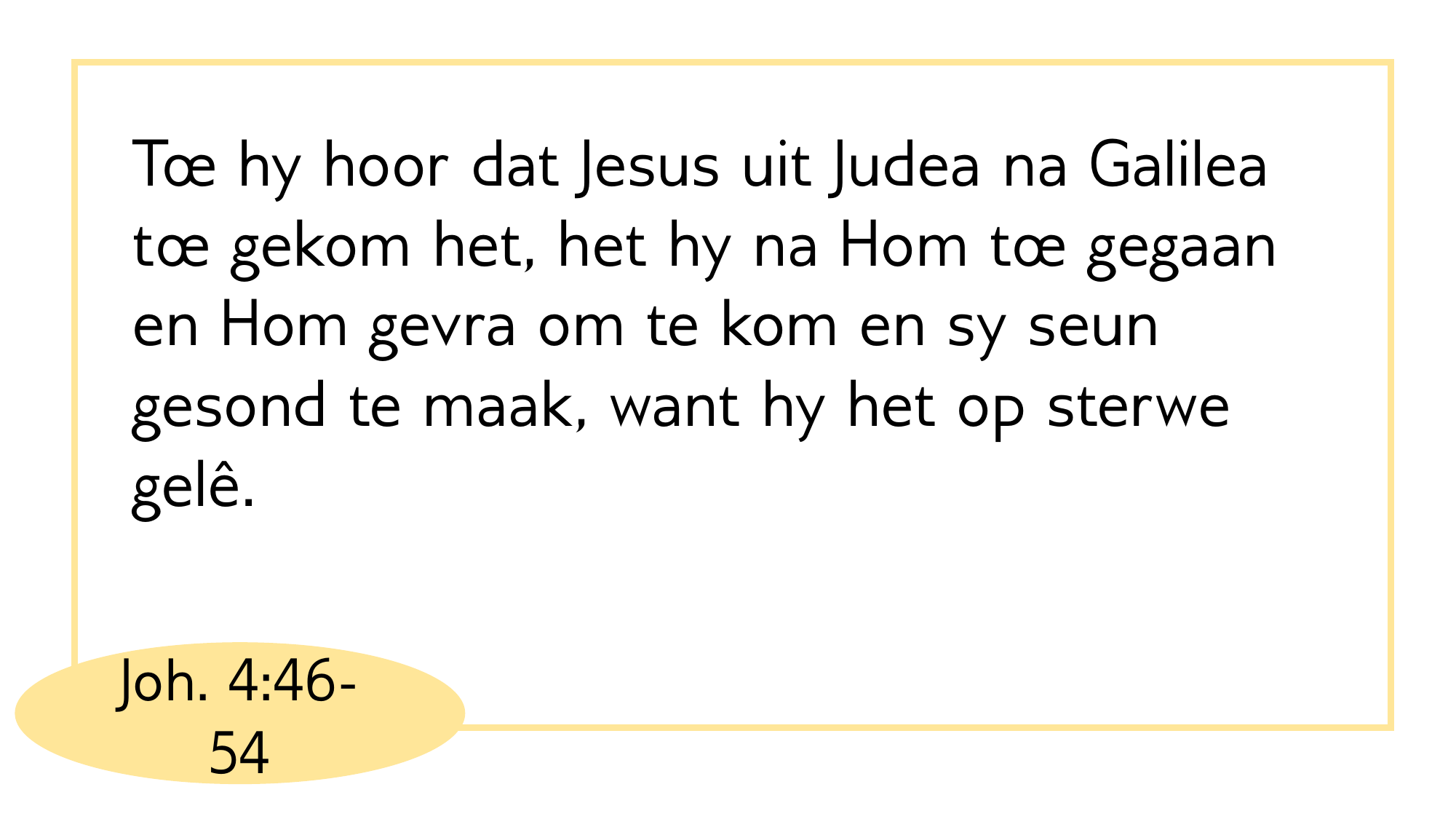

Toe hy hoor dat Jesus uit Judea na Galilea toe gekom het, het hy na Hom toe gegaan en Hom gevra om te kom en sy seun gesond te maak, want hy het op sterwe gelê.
Joh. 4:46-54